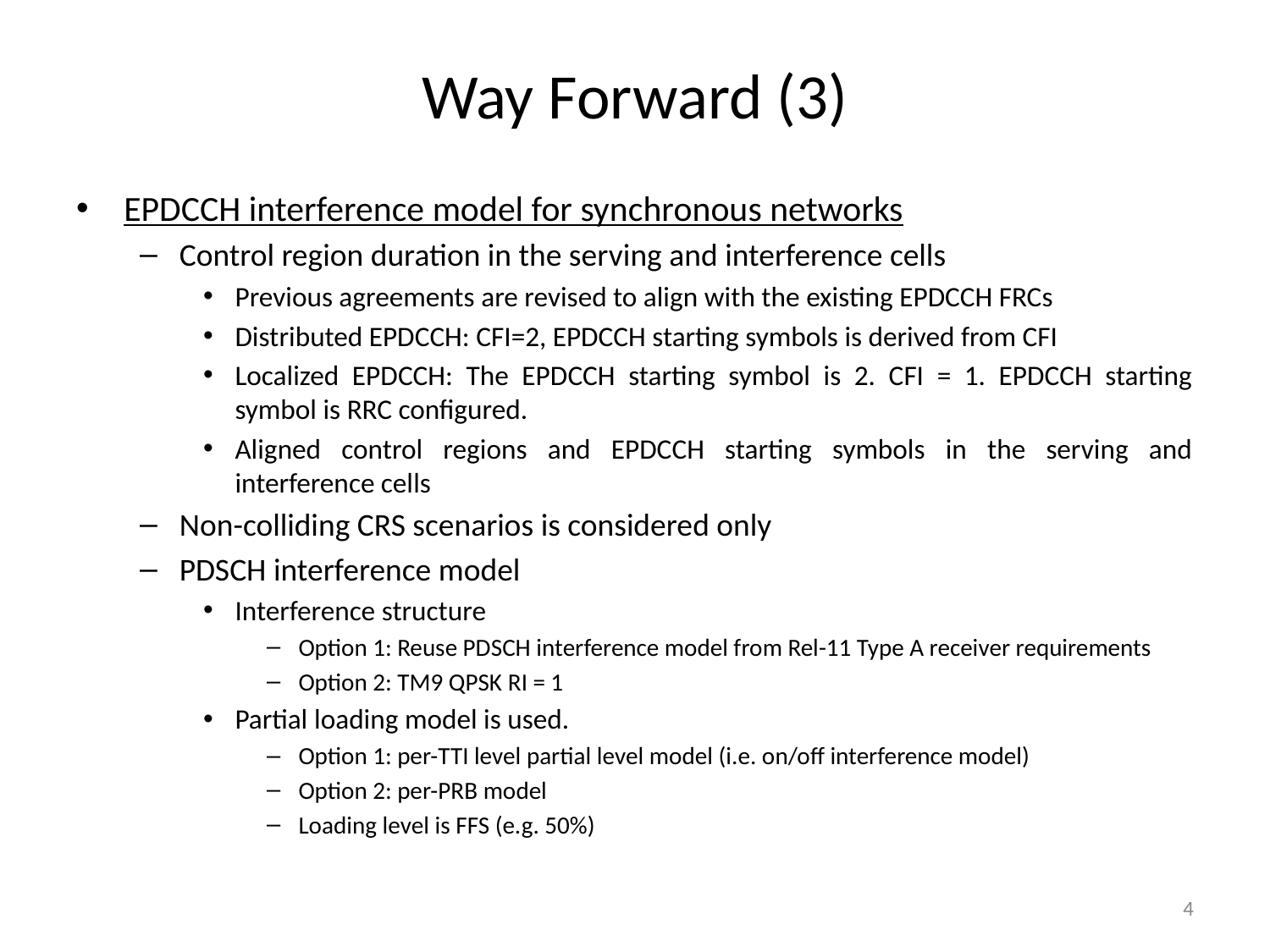

# Way Forward (3)
EPDCCH interference model for synchronous networks
Control region duration in the serving and interference cells
Previous agreements are revised to align with the existing EPDCCH FRCs
Distributed EPDCCH: CFI=2, EPDCCH starting symbols is derived from CFI
Localized EPDCCH: The EPDCCH starting symbol is 2. CFI = 1. EPDCCH starting symbol is RRC configured.
Aligned control regions and EPDCCH starting symbols in the serving and interference cells
Non-colliding CRS scenarios is considered only
PDSCH interference model
Interference structure
Option 1: Reuse PDSCH interference model from Rel-11 Type A receiver requirements
Option 2: TM9 QPSK RI = 1
Partial loading model is used.
Option 1: per-TTI level partial level model (i.e. on/off interference model)
Option 2: per-PRB model
Loading level is FFS (e.g. 50%)
4